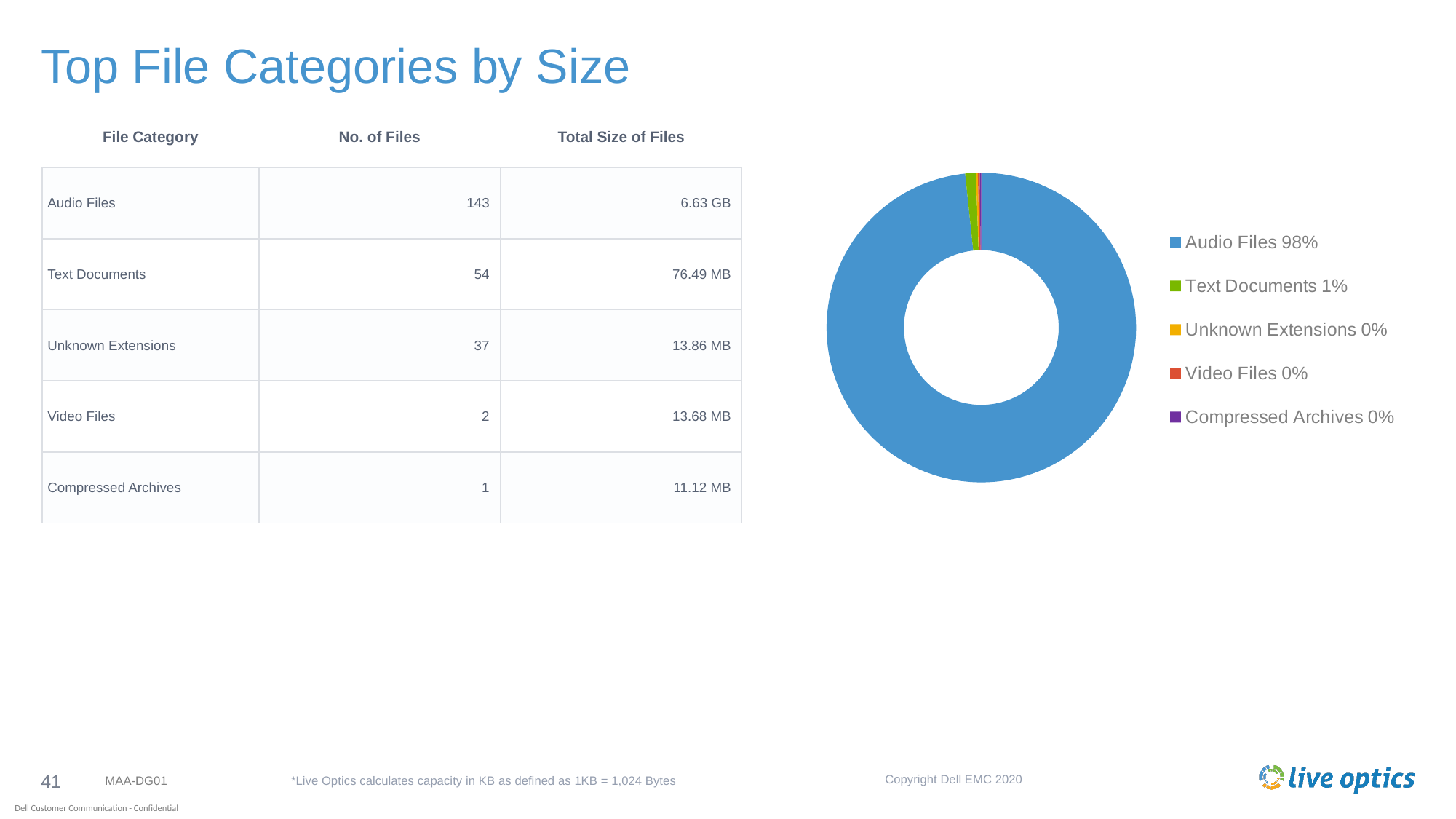

# Top File Categories by Size
| File Category | No. of Files | Total Size of Files |
| --- | --- | --- |
| Audio Files | 143 | 6.63 GB |
| Text Documents | 54 | 76.49 MB |
| Unknown Extensions | 37 | 13.86 MB |
| Video Files | 2 | 13.68 MB |
| Compressed Archives | 1 | 11.12 MB |

### Chart

| Category | Size (bytes) |
|---|---|
| Audio Files 98% | 7121319075.0 |
| Text Documents 1% | 80205458.0 |
| Unknown Extensions 0% | 14529758.0 |
| Video Files 0% | 14345535.0 |
| Compressed Archives 0% | 11659464.0 |